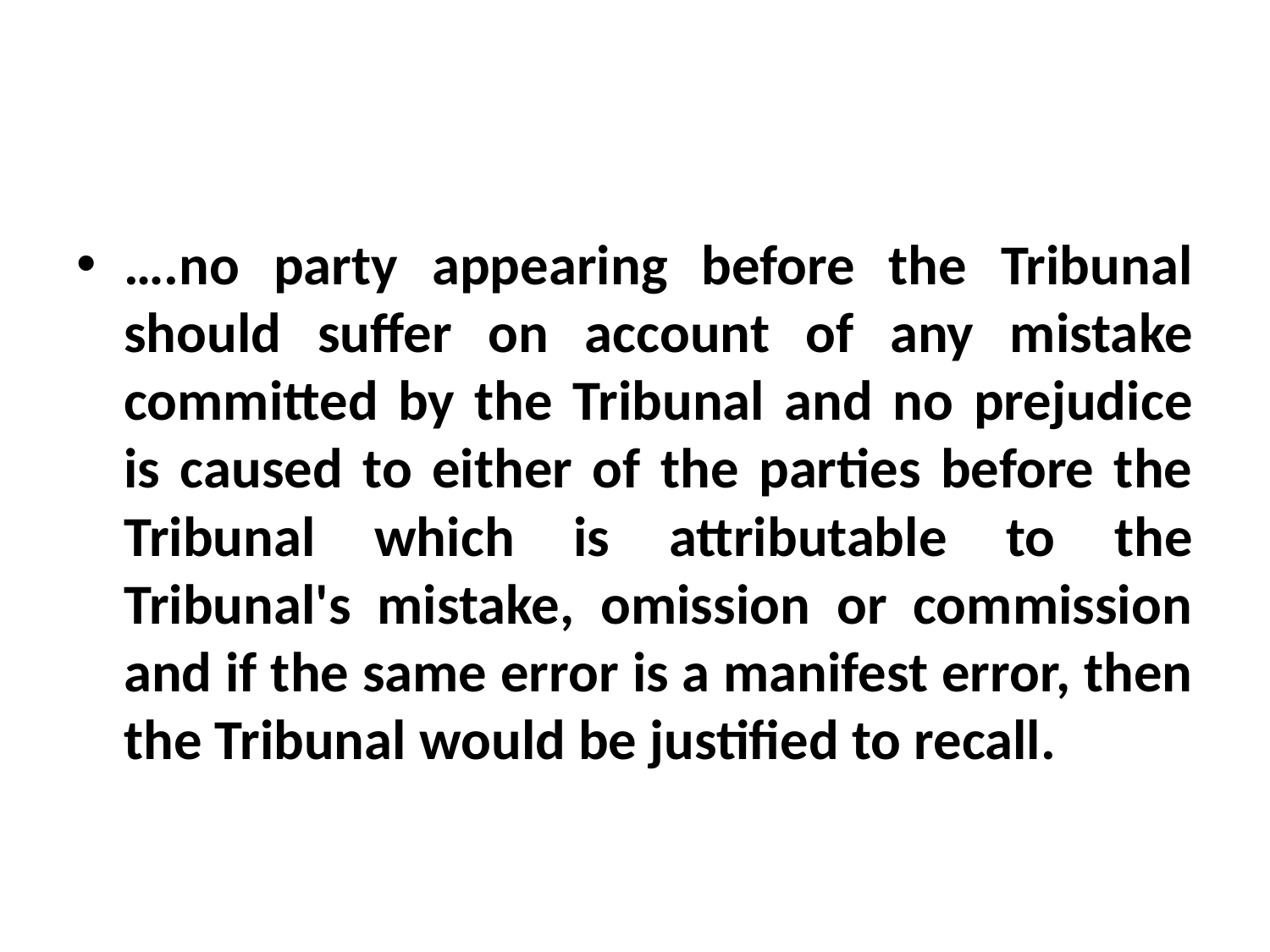

#
….no party appearing before the Tribunal should suffer on account of any mistake committed by the Tribunal and no prejudice is caused to either of the parties before the Tribunal which is attributable to the Tribunal's mistake, omission or commission and if the same error is a manifest error, then the Tribunal would be justified to recall.